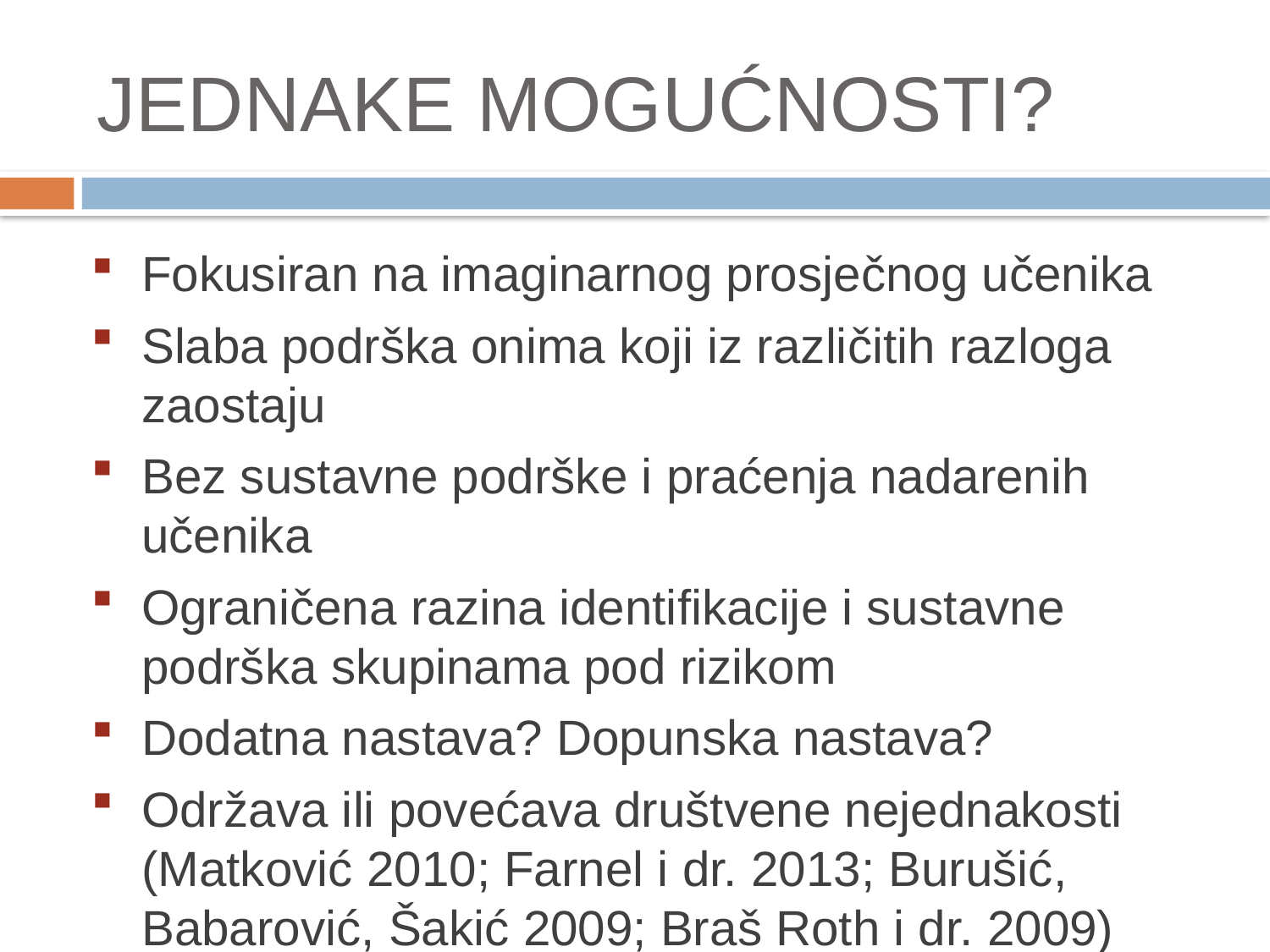

# JEDNAKE MOGUĆNOSTI?
Fokusiran na imaginarnog prosječnog učenika
Slaba podrška onima koji iz različitih razloga zaostaju
Bez sustavne podrške i praćenja nadarenih učenika
Ograničena razina identifikacije i sustavne podrška skupinama pod rizikom
Dodatna nastava? Dopunska nastava?
Održava ili povećava društvene nejednakosti (Matković 2010; Farnel i dr. 2013; Burušić, Babarović, Šakić 2009; Braš Roth i dr. 2009)